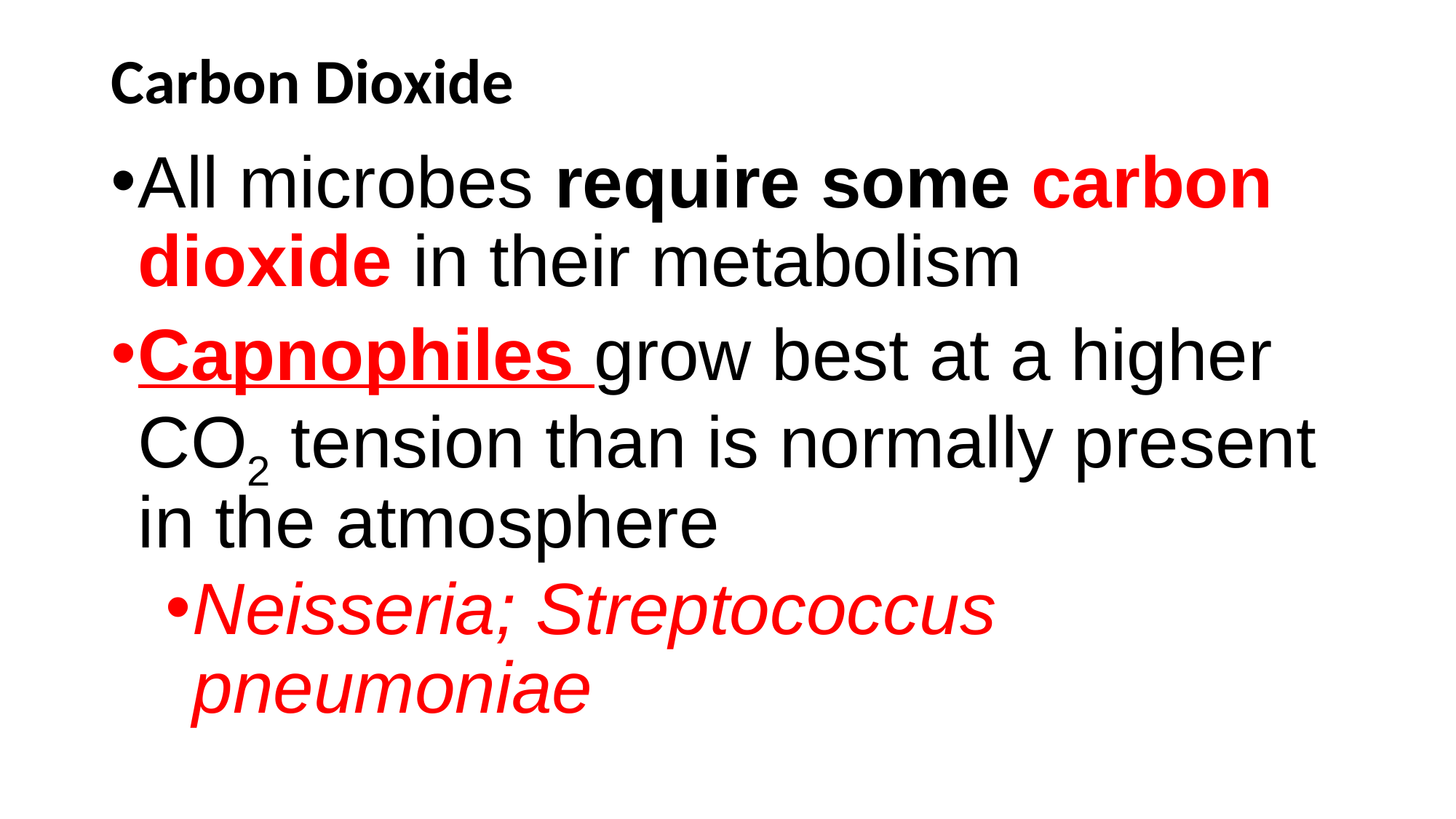

# Carbon Dioxide
All microbes require some carbon dioxide in their metabolism
Capnophiles grow best at a higher CO2 tension than is normally present in the atmosphere
Neisseria; Streptococcus pneumoniae